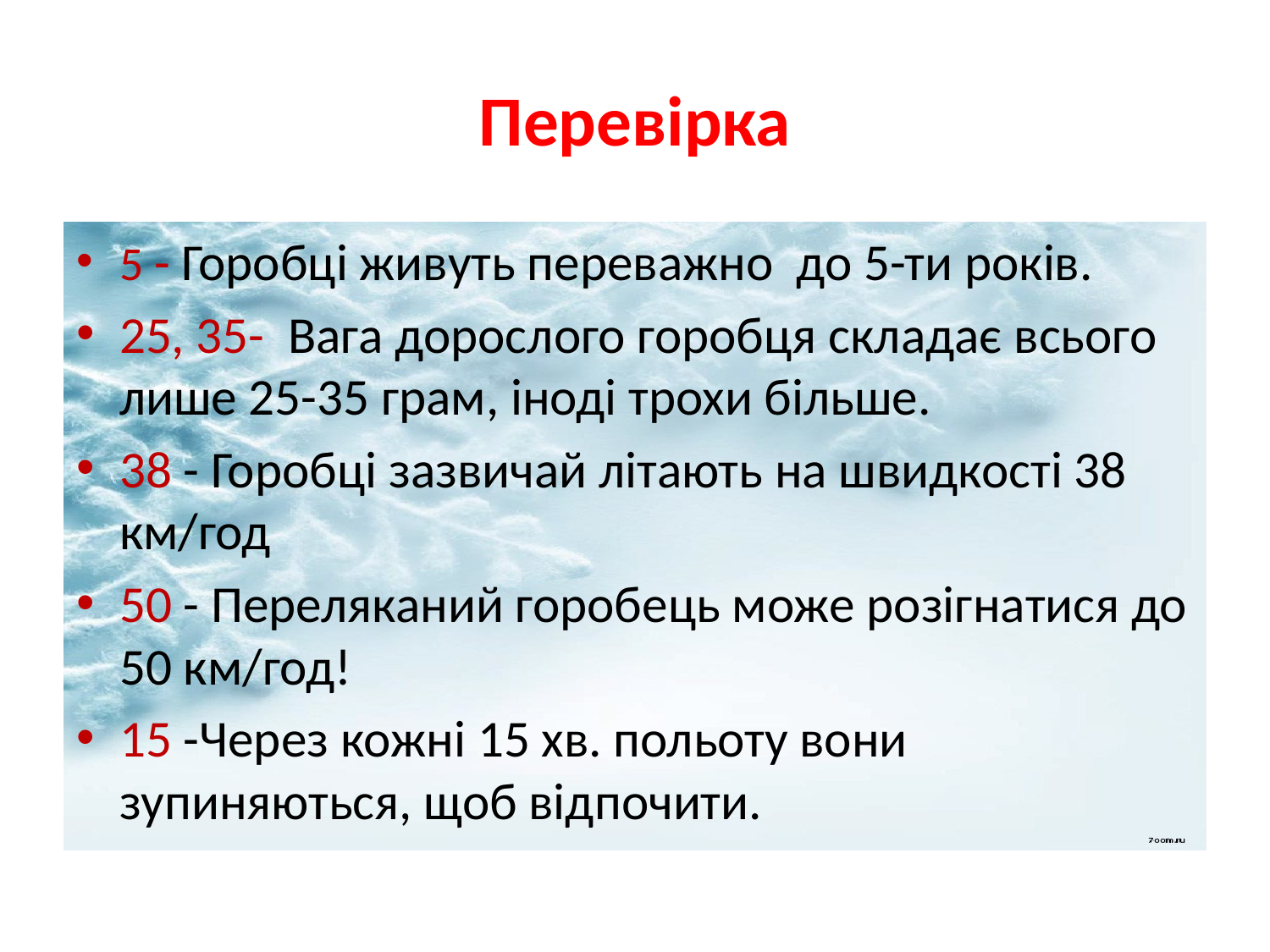

# Перевірка
5 - Горобці живуть переважно  до 5-ти років.
25, 35-  Вага дорослого горобця складає всього лише 25-35 грам, іноді трохи більше.
38 - Горобці зазвичай літають на швидкості 38 км/год
50 - Переляканий горобець може розігнатися до 50 км/год!
15 -Через кожні 15 хв. польоту вони зупиняються, щоб відпочити.